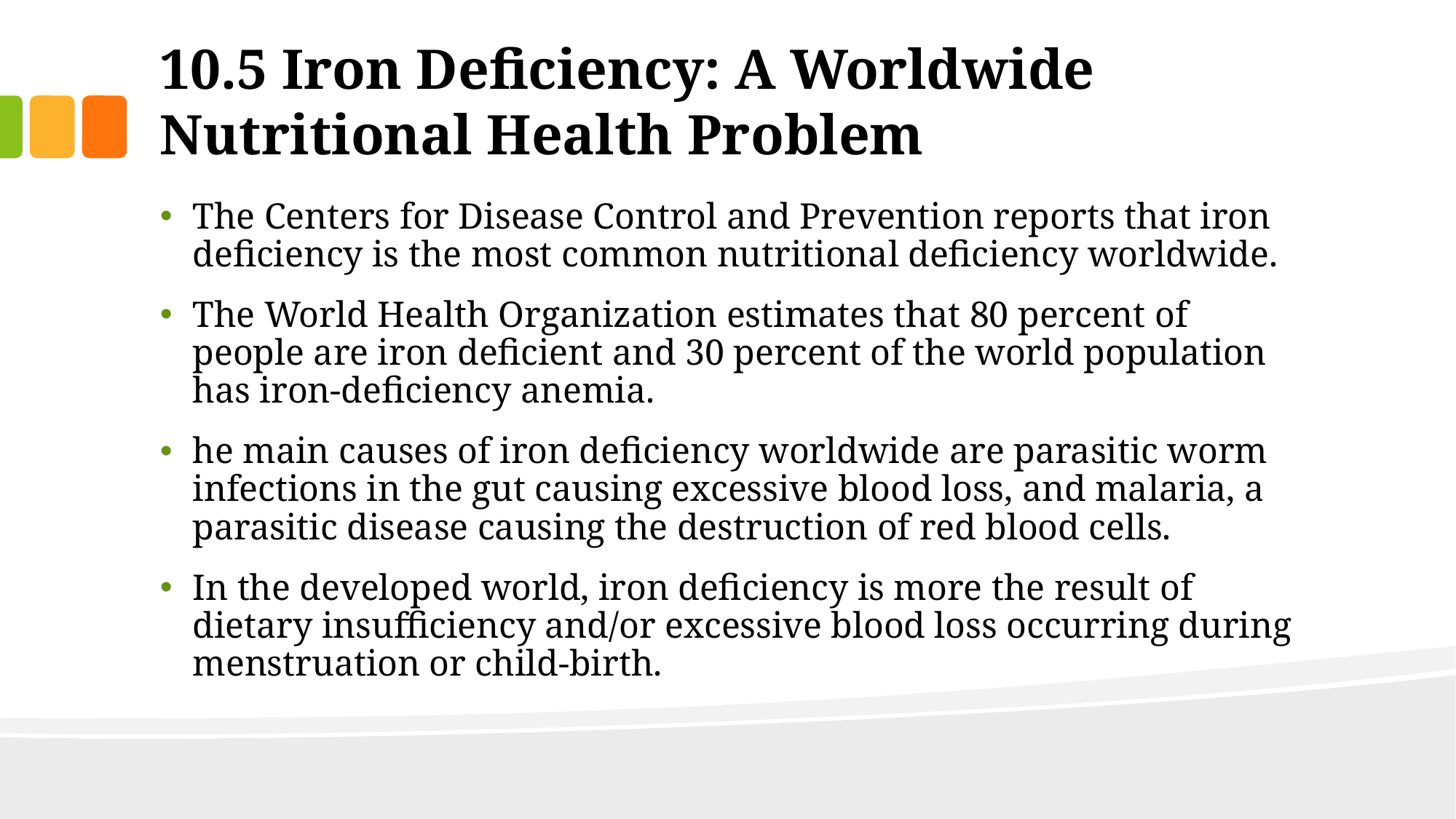

# 10.5 Iron Deficiency: A Worldwide Nutritional Health Problem
The Centers for Disease Control and Prevention reports that iron deficiency is the most common nutritional deficiency worldwide.
The World Health Organization estimates that 80 percent of people are iron deficient and 30 percent of the world population has iron-deficiency anemia.
he main causes of iron deficiency worldwide are parasitic worm infections in the gut causing excessive blood loss, and malaria, a parasitic disease causing the destruction of red blood cells.
In the developed world, iron deficiency is more the result of dietary insufficiency and/or excessive blood loss occurring during menstruation or child-birth.